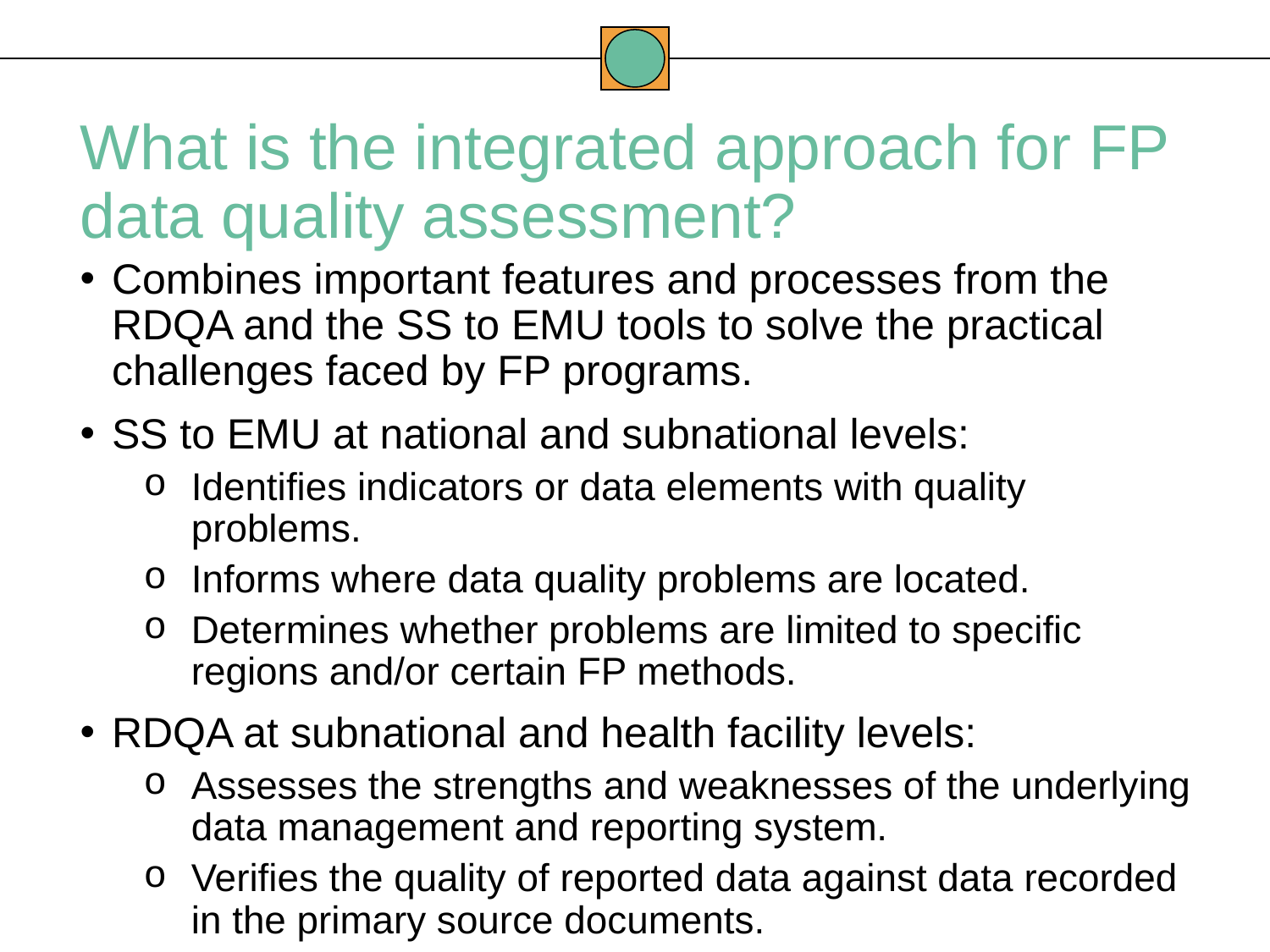

What is the integrated approach for FP data quality assessment?
Combines important features and processes from the RDQA and the SS to EMU tools to solve the practical challenges faced by FP programs.
SS to EMU at national and subnational levels:
Identifies indicators or data elements with quality problems.
Informs where data quality problems are located.
Determines whether problems are limited to specific regions and/or certain FP methods.
RDQA at subnational and health facility levels:
Assesses the strengths and weaknesses of the underlying data management and reporting system.
Verifies the quality of reported data against data recorded in the primary source documents.